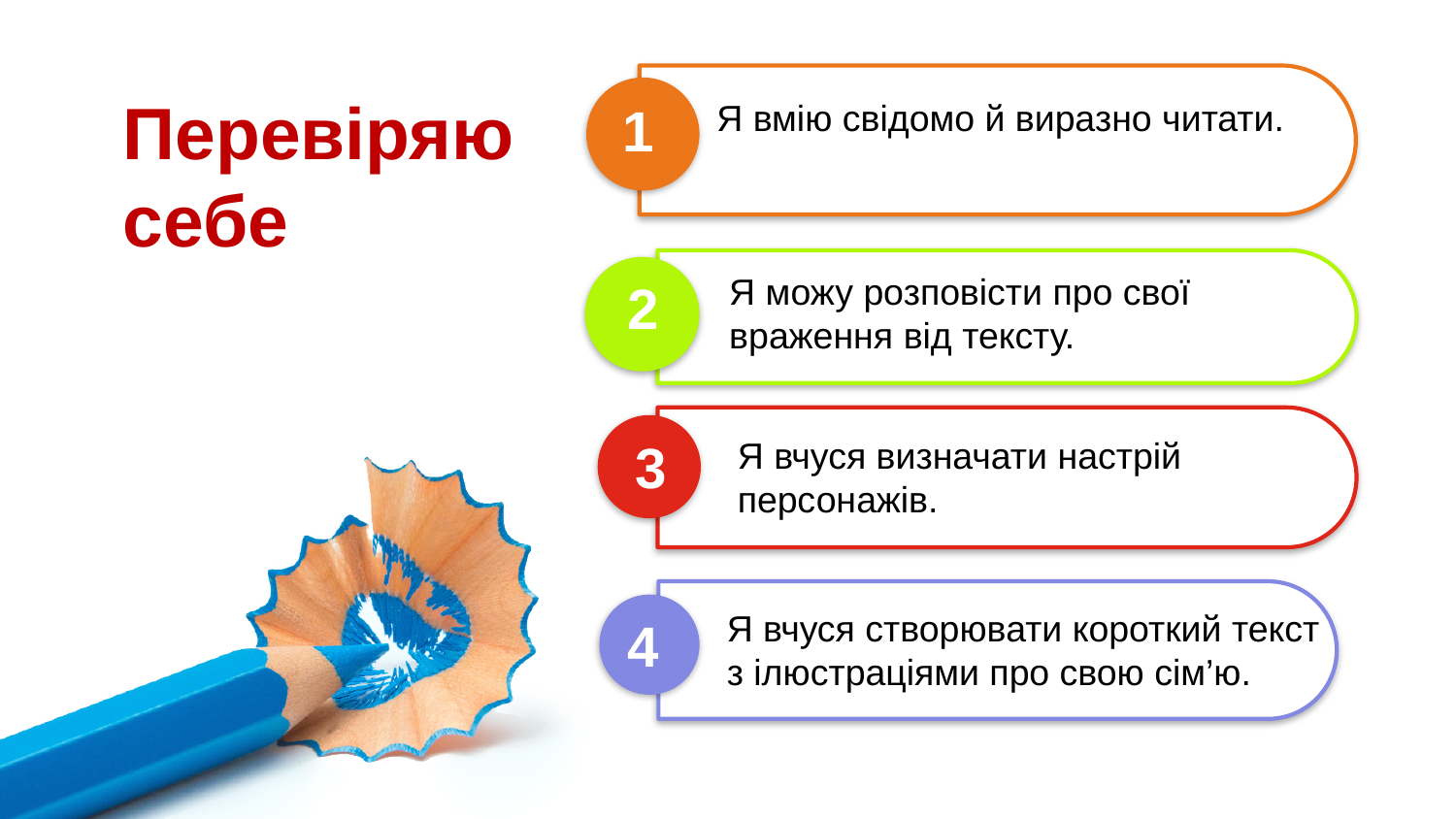

Перевіряю себе

1
Я вмію свідомо й виразно читати.

Я можу розповісти про свої
враження від тексту.
2

3
Я вчуся визначати настрій
персонажів.

Я вчуся створювати короткий текст з ілюстраціями про свою сім’ю.
4